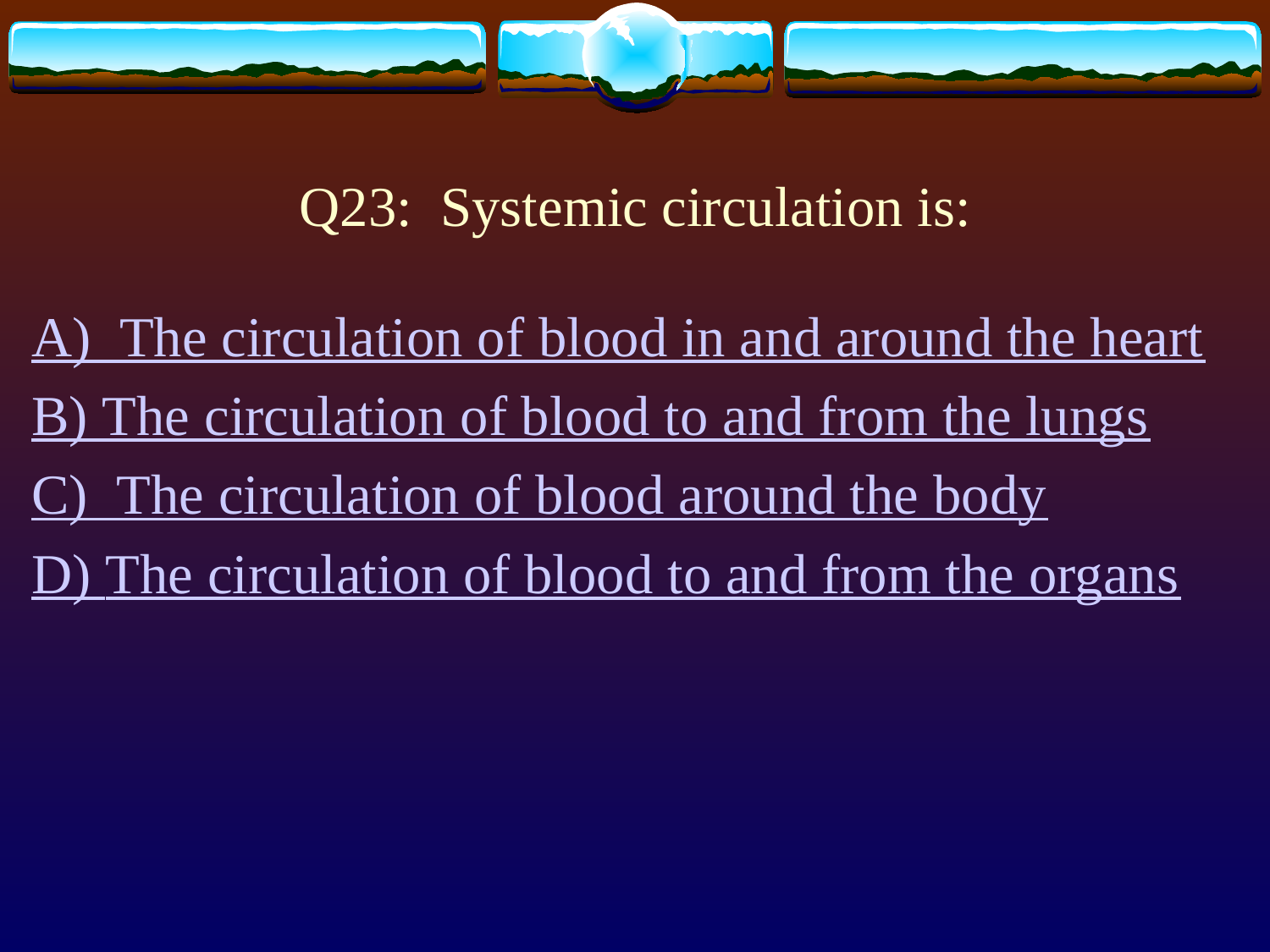

# Q23:  Systemic circulation is:
A)  The circulation of blood in and around the heart
B) The circulation of blood to and from the lungs
C)  The circulation of blood around the body
D) The circulation of blood to and from the organs